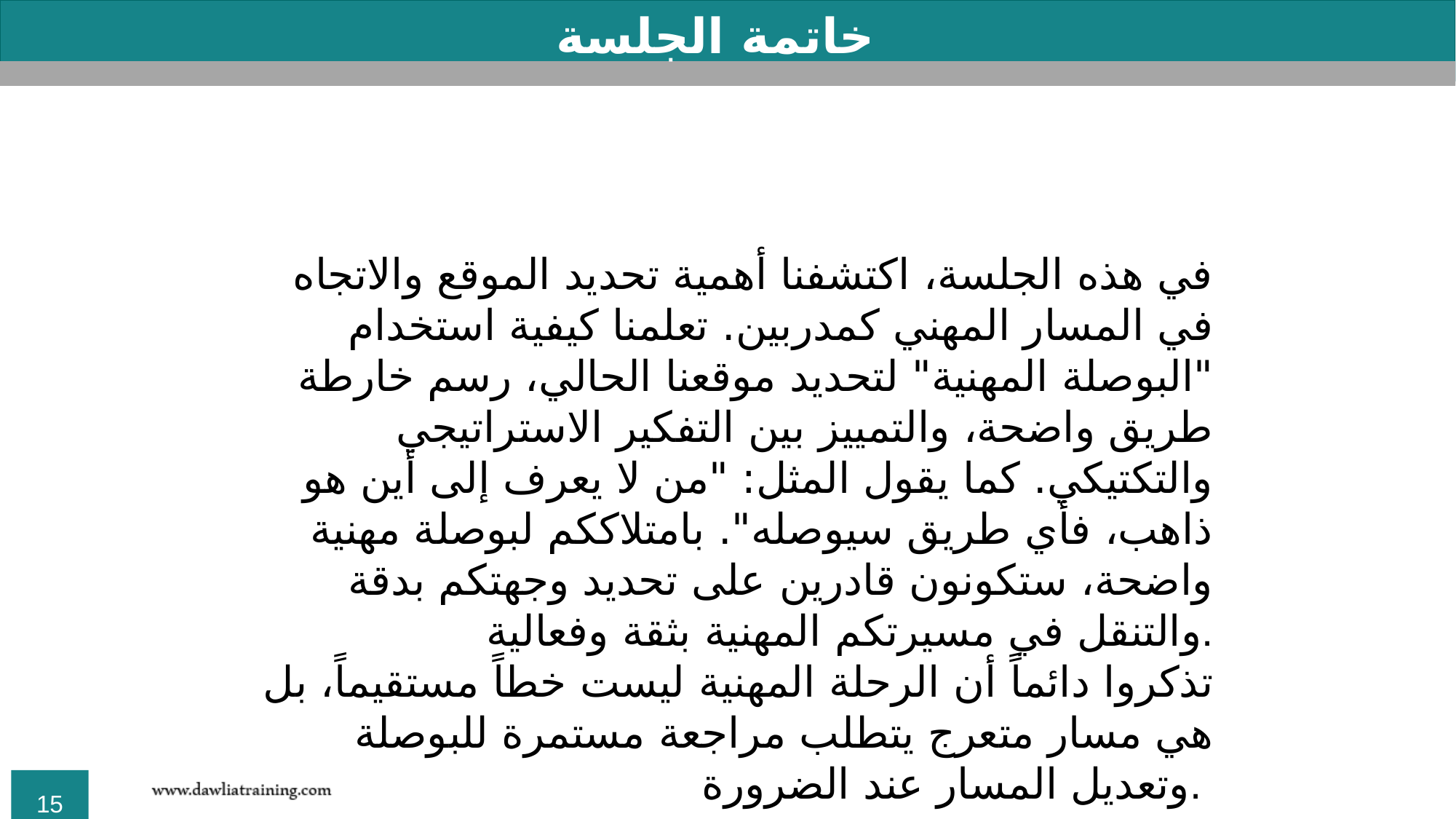

خاتمة الجلسة
في هذه الجلسة، اكتشفنا أهمية تحديد الموقع والاتجاه في المسار المهني كمدربين. تعلمنا كيفية استخدام "البوصلة المهنية" لتحديد موقعنا الحالي، رسم خارطة طريق واضحة، والتمييز بين التفكير الاستراتيجي والتكتيكي. كما يقول المثل: "من لا يعرف إلى أين هو ذاهب، فأي طريق سيوصله". بامتلاككم لبوصلة مهنية واضحة، ستكونون قادرين على تحديد وجهتكم بدقة والتنقل في مسيرتكم المهنية بثقة وفعالية.
تذكروا دائماً أن الرحلة المهنية ليست خطاً مستقيماً، بل هي مسار متعرج يتطلب مراجعة مستمرة للبوصلة وتعديل المسار عند الضرورة.